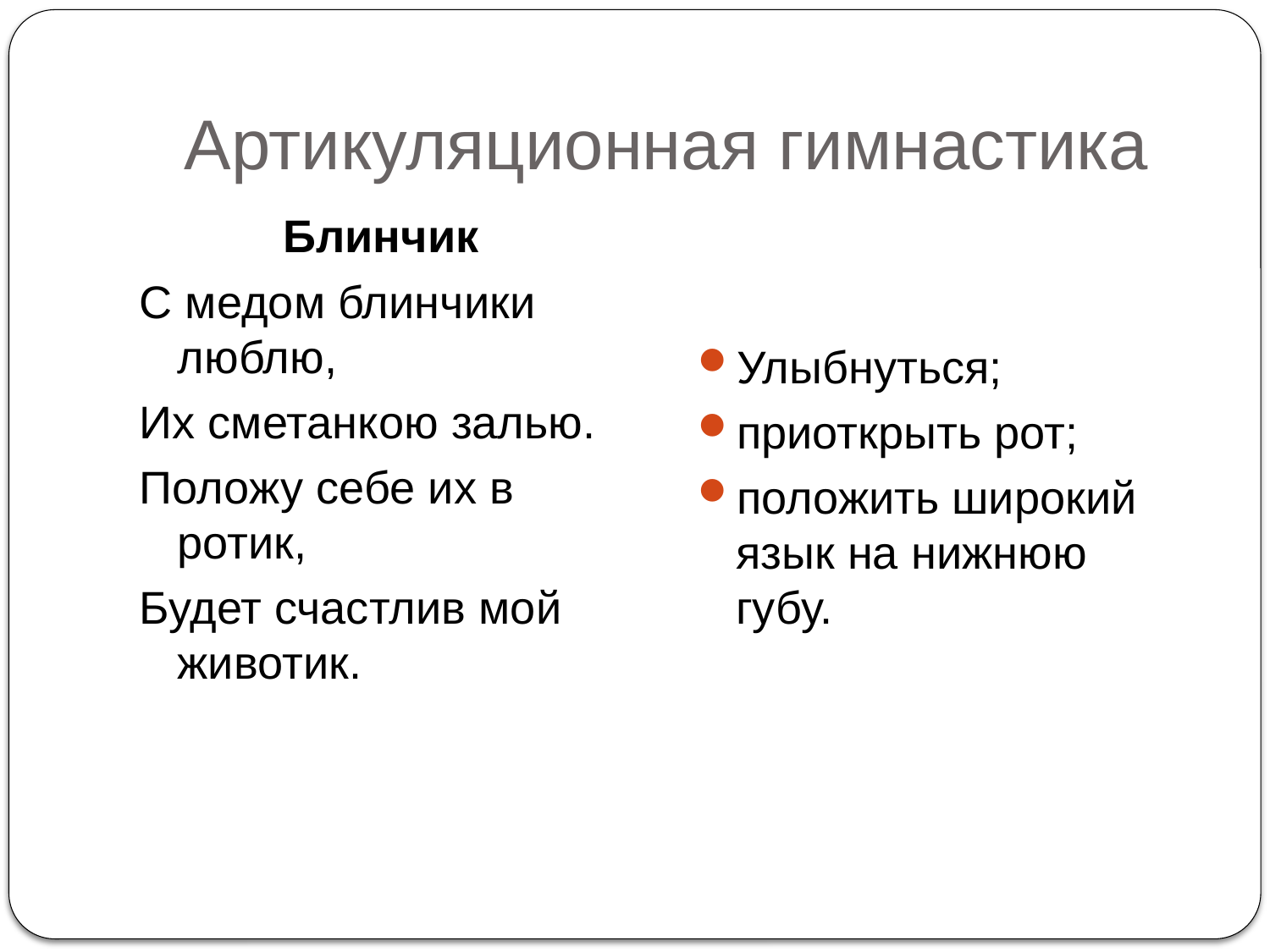

# Артикуляционная гимнастика
Блинчик
С медом блинчики люблю,
Их сметанкою залью.
Положу себе их в ротик,
Будет счастлив мой животик.

Улыбнуться;
приоткрыть рот;
положить широкий язык на нижнюю губу.